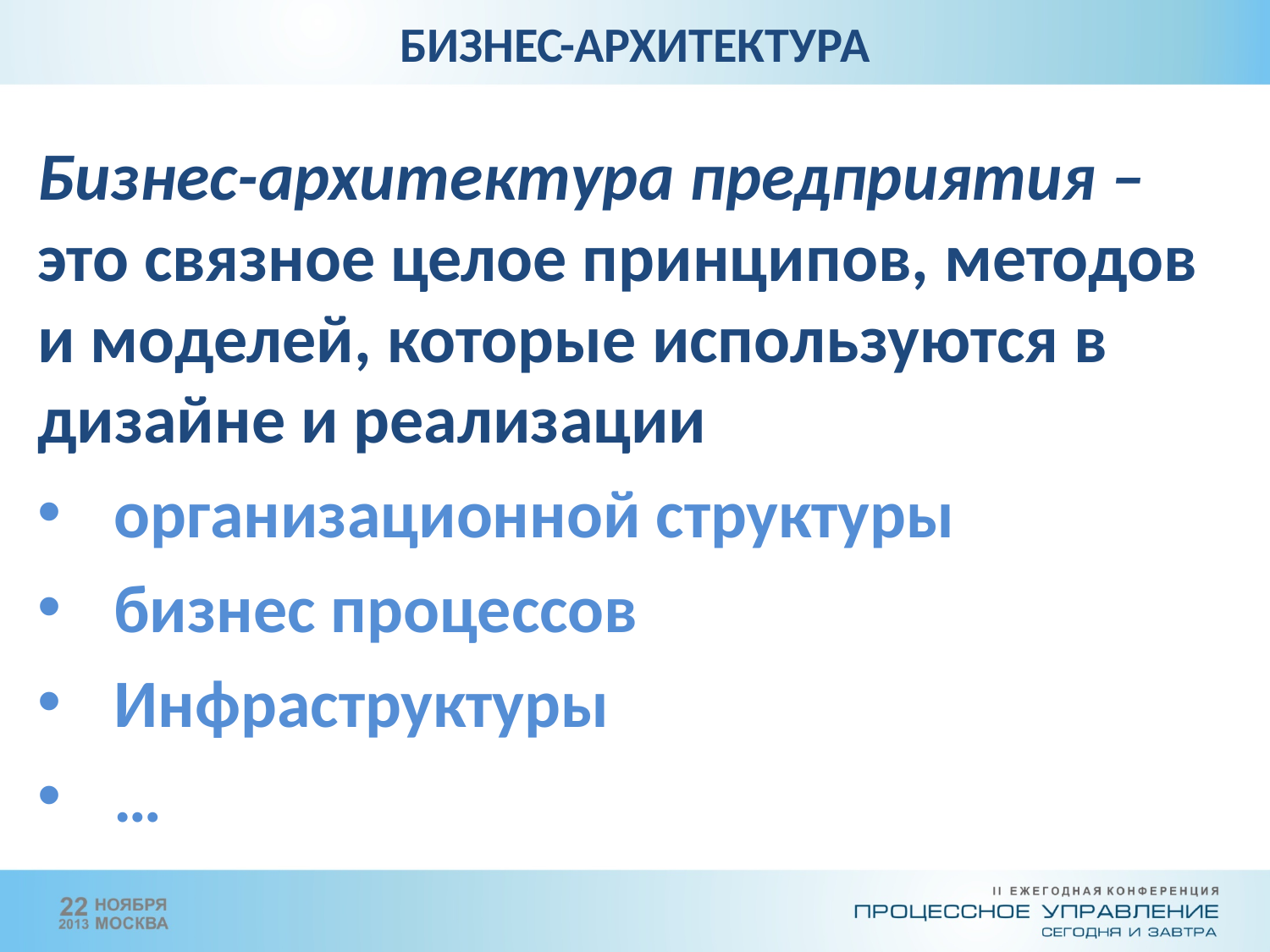

БИЗНЕС-АРХИТЕКТУРА
Бизнес-архитектура предприятия – это связное целое принципов, методов и моделей, которые используются в дизайне и реализации
организационной структуры
бизнес процессов
Инфраструктуры
…